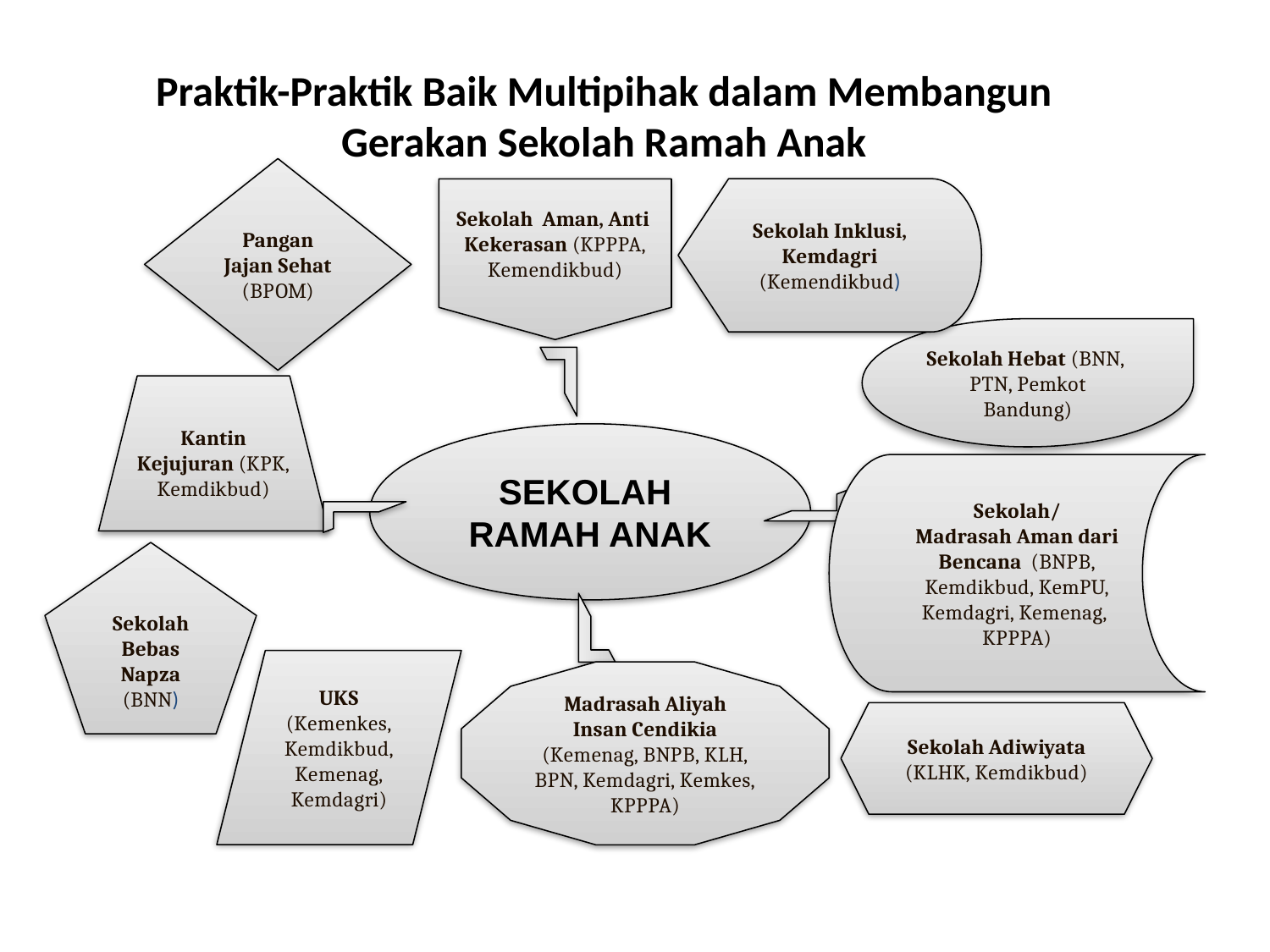

Praktik-Praktik Baik Multipihak dalam Membangun
Gerakan Sekolah Ramah Anak
Pangan Jajan Sehat (BPOM)
Sekolah Inklusi, Kemdagri (Kemendikbud)
Sekolah  Aman, Anti  Kekerasan (KPPPA, Kemendikbud)
Sekolah Hebat (BNN,  PTN, Pemkot Bandung)

Kantin Kejujuran (KPK, Kemdikbud)
SEKOLAH  RAMAH ANAK
Sekolah/
Madrasah Aman dari Bencana  (BNPB, Kemdikbud, KemPU, Kemdagri, Kemenag,  KPPPA)

Sekolah Bebas Napza (BNN)

UKS (Kemenkes, Kemdikbud, Kemenag, Kemdagri)
Madrasah Aliyah
Insan Cendikia (Kemenag, BNPB, KLH, BPN, Kemdagri, Kemkes, KPPPA)
Sekolah Adiwiyata (KLHK, Kemdikbud)